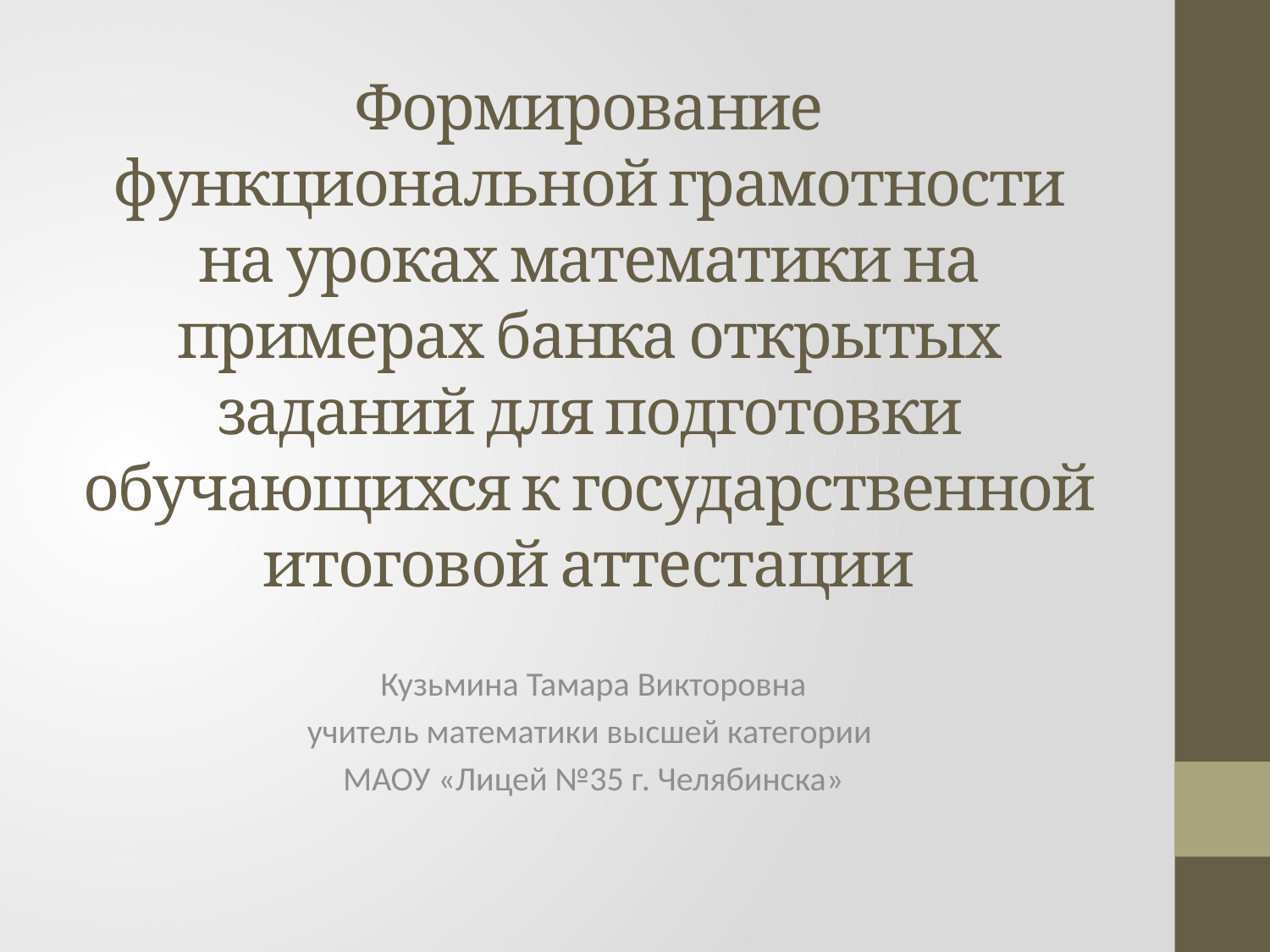

# Формирование функциональной грамотности на уроках математики на примерах банка открытых заданий для подготовки обучающихся к государственной итоговой аттестации
Кузьмина Тамара Викторовна
учитель математики высшей категории
МАОУ «Лицей №35 г. Челябинска»